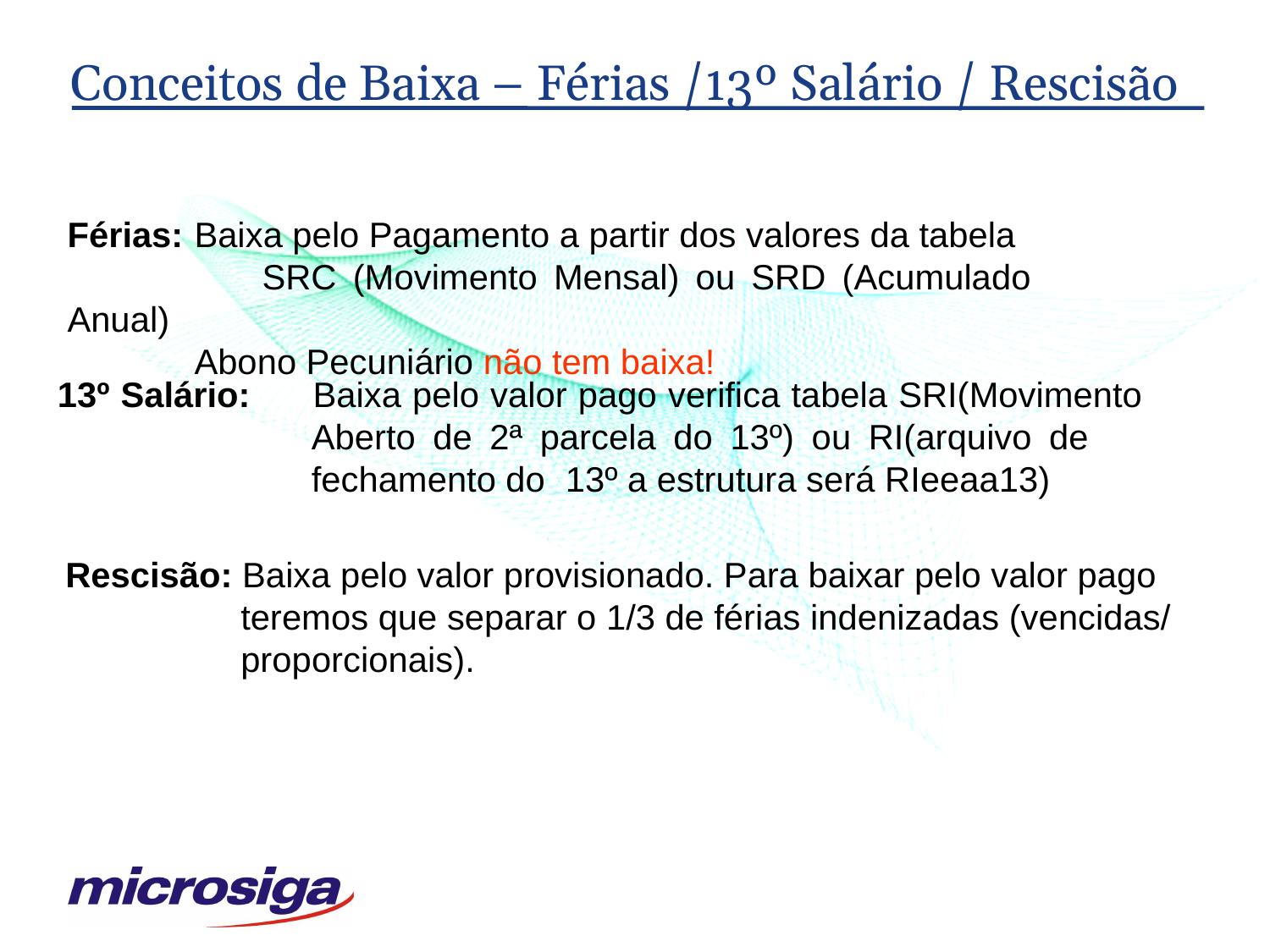

# Conceitos de Baixa – Férias /13º Salário / Rescisão

Férias:	Baixa pelo Pagamento a partir dos valores da tabela
            SRC (Movimento Mensal) ou SRD (Acumulado Anual)
	Abono Pecuniário não tem baixa!

13º Salário:	Baixa pelo valor pago verifica tabela SRI(Movimento 		Aberto de 2ª parcela do 13º) ou RI(arquivo de 			fechamento do 	13º a estrutura será RIeeaa13)

Rescisão: Baixa pelo valor provisionado. Para baixar pelo valor pago
                  teremos que separar o 1/3 de férias indenizadas (vencidas/
                  proporcionais).